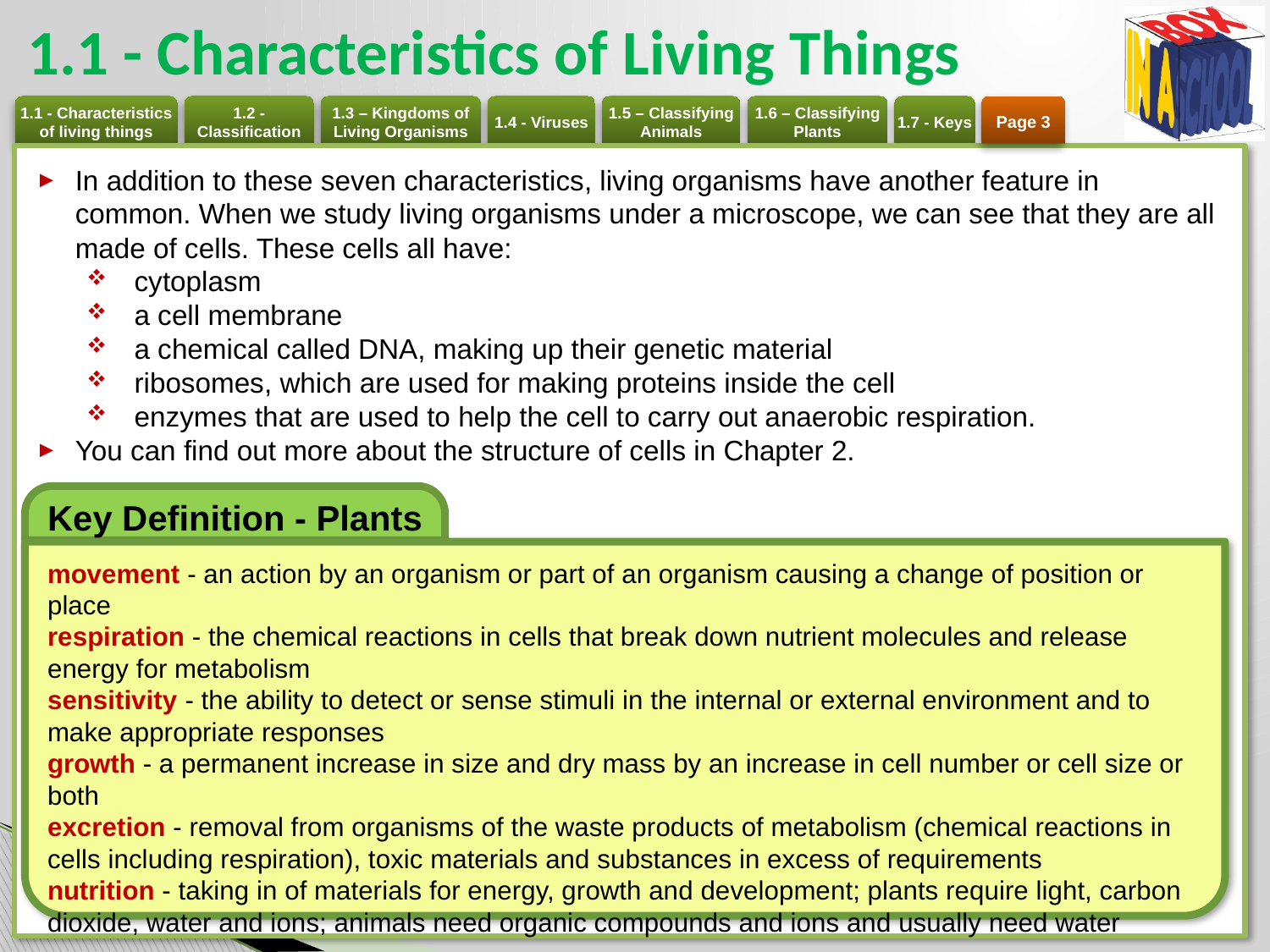

# 1.1 - Characteristics of Living Things
Page 3
In addition to these seven characteristics, living organisms have another feature in common. When we study living organisms under a microscope, we can see that they are all made of cells. These cells all have:
cytoplasm
a cell membrane
a chemical called DNA, making up their genetic material
ribosomes, which are used for making proteins inside the cell
enzymes that are used to help the cell to carry out anaerobic respiration.
You can find out more about the structure of cells in Chapter 2.
Key Definition - Plants

movement - an action by an organism or part of an organism causing a change of position or place
respiration - the chemical reactions in cells that break down nutrient molecules and release energy for metabolism
sensitivity - the ability to detect or sense stimuli in the internal or external environment and to make appropriate responses
growth - a permanent increase in size and dry mass by an increase in cell number or cell size or both
excretion - removal from organisms of the waste products of metabolism (chemical reactions in cells including respiration), toxic materials and substances in excess of requirements
nutrition - taking in of materials for energy, growth and development; plants require light, carbon dioxide, water and ions; animals need organic compounds and ions and usually need water